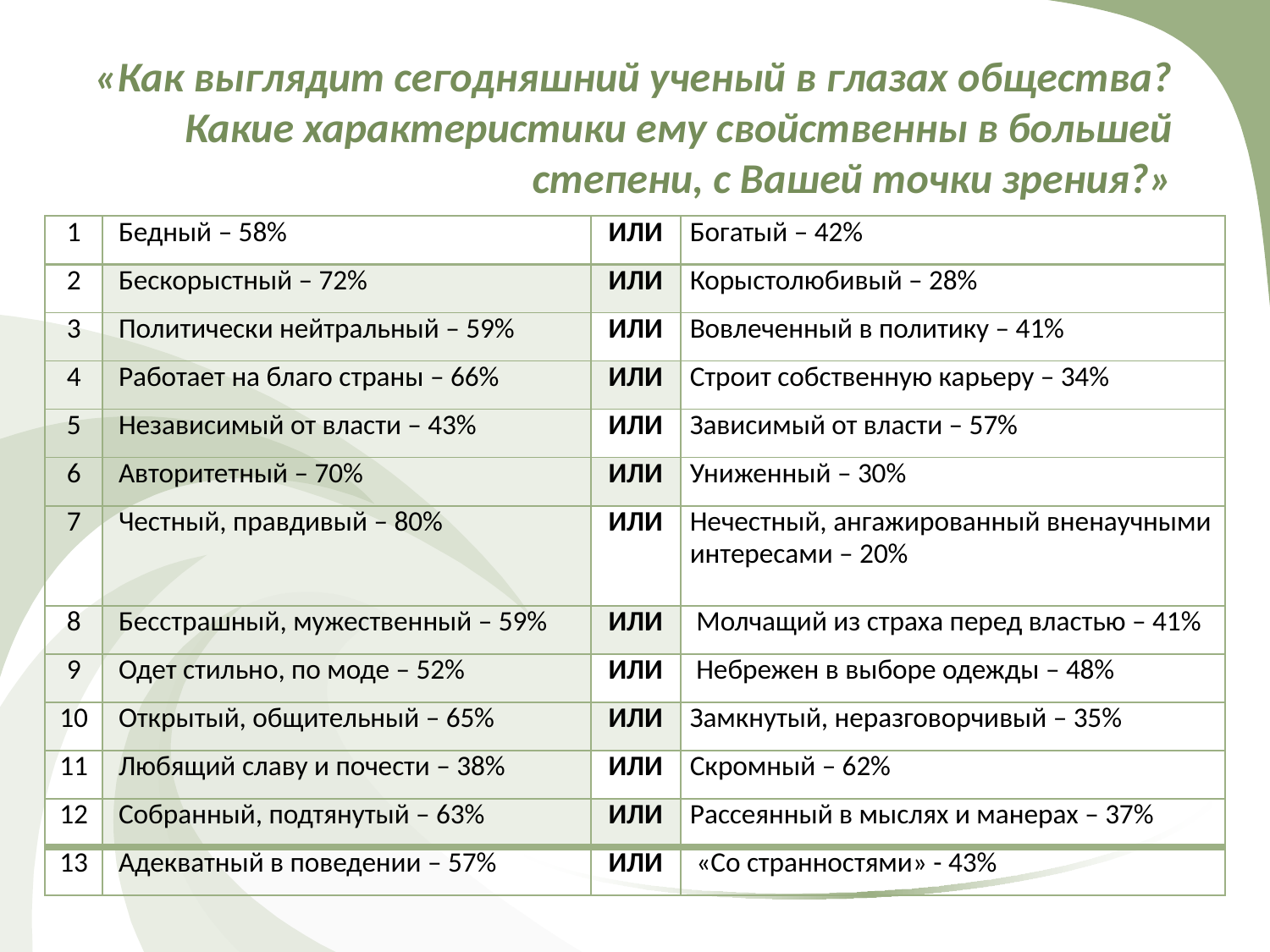

# «Как выглядит сегодняшний ученый в глазах общества? Какие характеристики ему свойственны в большей степени, с Вашей точки зрения?»
| 1 | Бедный – 58% | ИЛИ | Богатый – 42% |
| --- | --- | --- | --- |
| 2 | Бескорыстный – 72% | ИЛИ | Корыстолюбивый – 28% |
| 3 | Политически нейтральный – 59% | ИЛИ | Вовлеченный в политику – 41% |
| 4 | Работает на благо страны – 66% | ИЛИ | Строит собственную карьеру – 34% |
| 5 | Независимый от власти – 43% | ИЛИ | Зависимый от власти – 57% |
| 6 | Авторитетный – 70% | ИЛИ | Униженный – 30% |
| 7 | Честный, правдивый – 80% | ИЛИ | Нечестный, ангажированный вненаучными интересами – 20% |
| 8 | Бесстрашный, мужественный – 59% | ИЛИ | Молчащий из страха перед властью – 41% |
| 9 | Одет стильно, по моде – 52% | ИЛИ | Небрежен в выборе одежды – 48% |
| 10 | Открытый, общительный – 65% | ИЛИ | Замкнутый, неразговорчивый – 35% |
| 11 | Любящий славу и почести – 38% | ИЛИ | Скромный – 62% |
| 12 | Собранный, подтянутый – 63% | ИЛИ | Рассеянный в мыслях и манерах – 37% |
| 13 | Адекватный в поведении – 57% | ИЛИ | «Со странностями» - 43% |